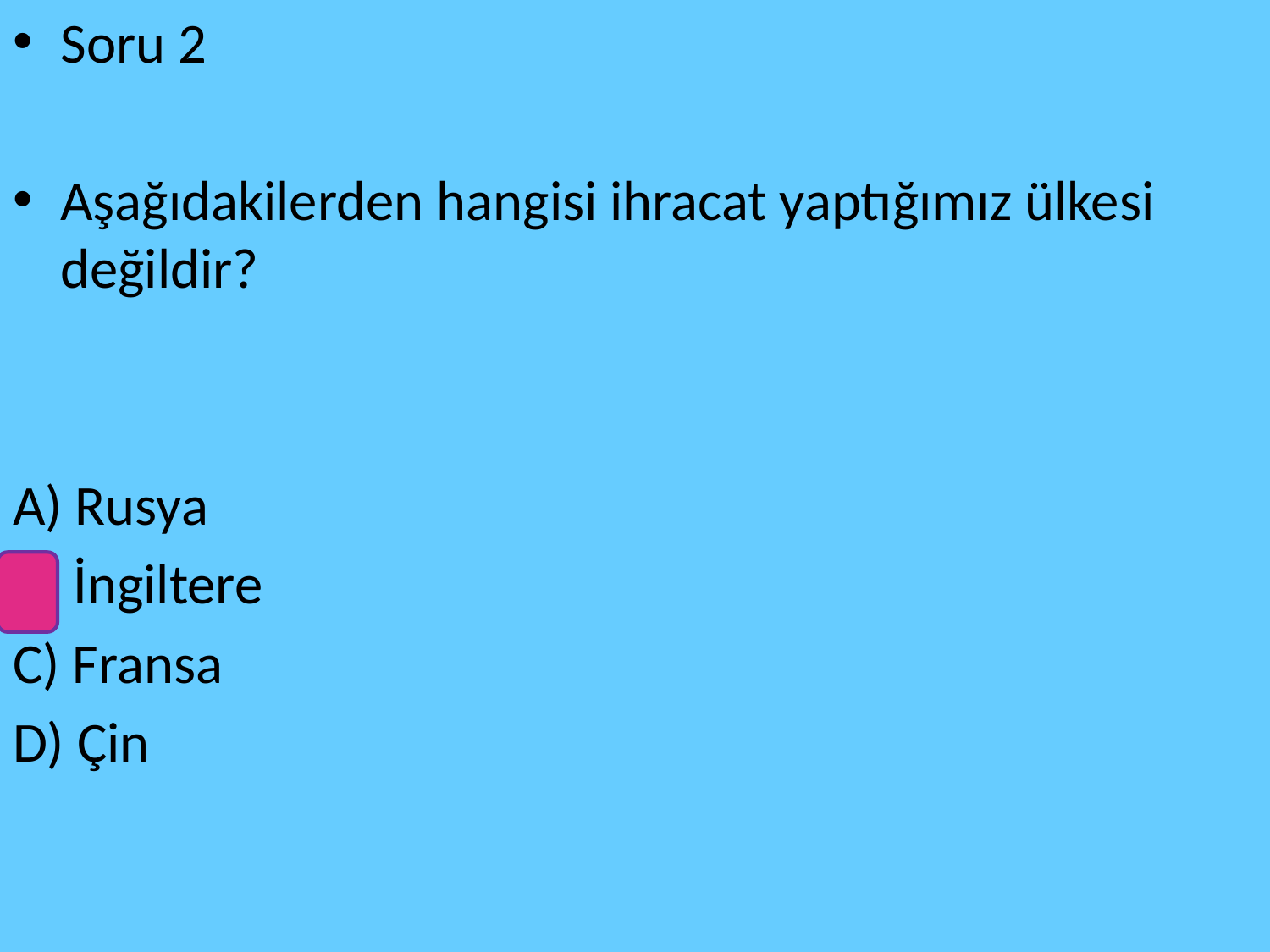

Soru 2

Aşağıdakilerden hangisi ihracat yaptığımız ülkesi değildir?

A) Rusya
B) İngiltere
C) Fransa
D) Çin